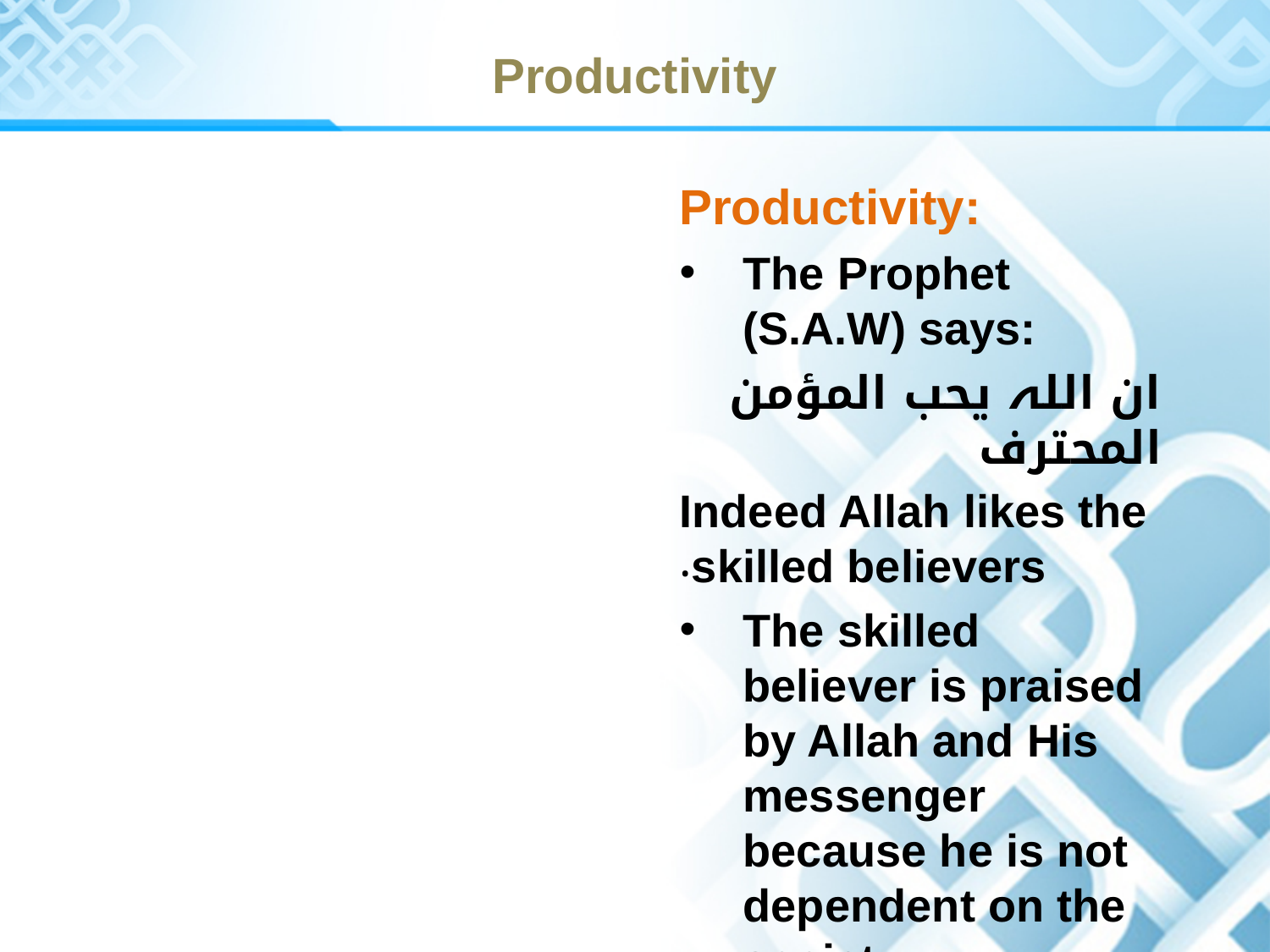

Productivity
Productivity:
The Prophet (S.A.W) says:
ان اللہ یحب المؤمن المحترف
Indeed Allah likes the skilled believers.
The skilled believer is praised by Allah and His messenger because he is not dependent on the society.